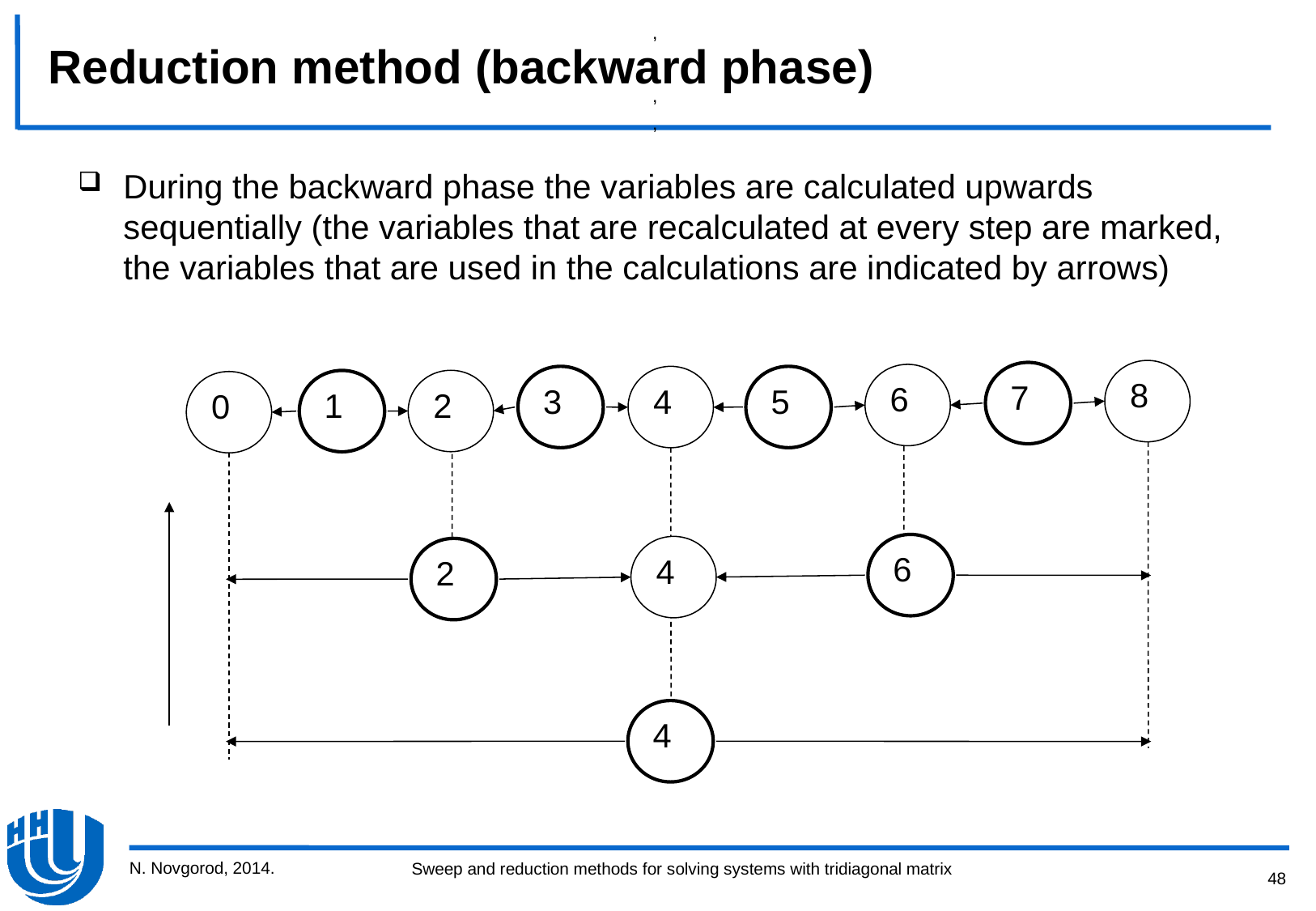

Reduction method (backward phase)

,

,
,
,
During the backward phase the variables are calculated upwards sequentially (the variables that are recalculated at every step are marked, the variables that are used in the calculations are indicated by arrows)

8

7

6

3

4

5

2

1

0

6

4

2

4
N. Novgorod, 2014.
48
Sweep and reduction methods for solving systems with tridiagonal matrix